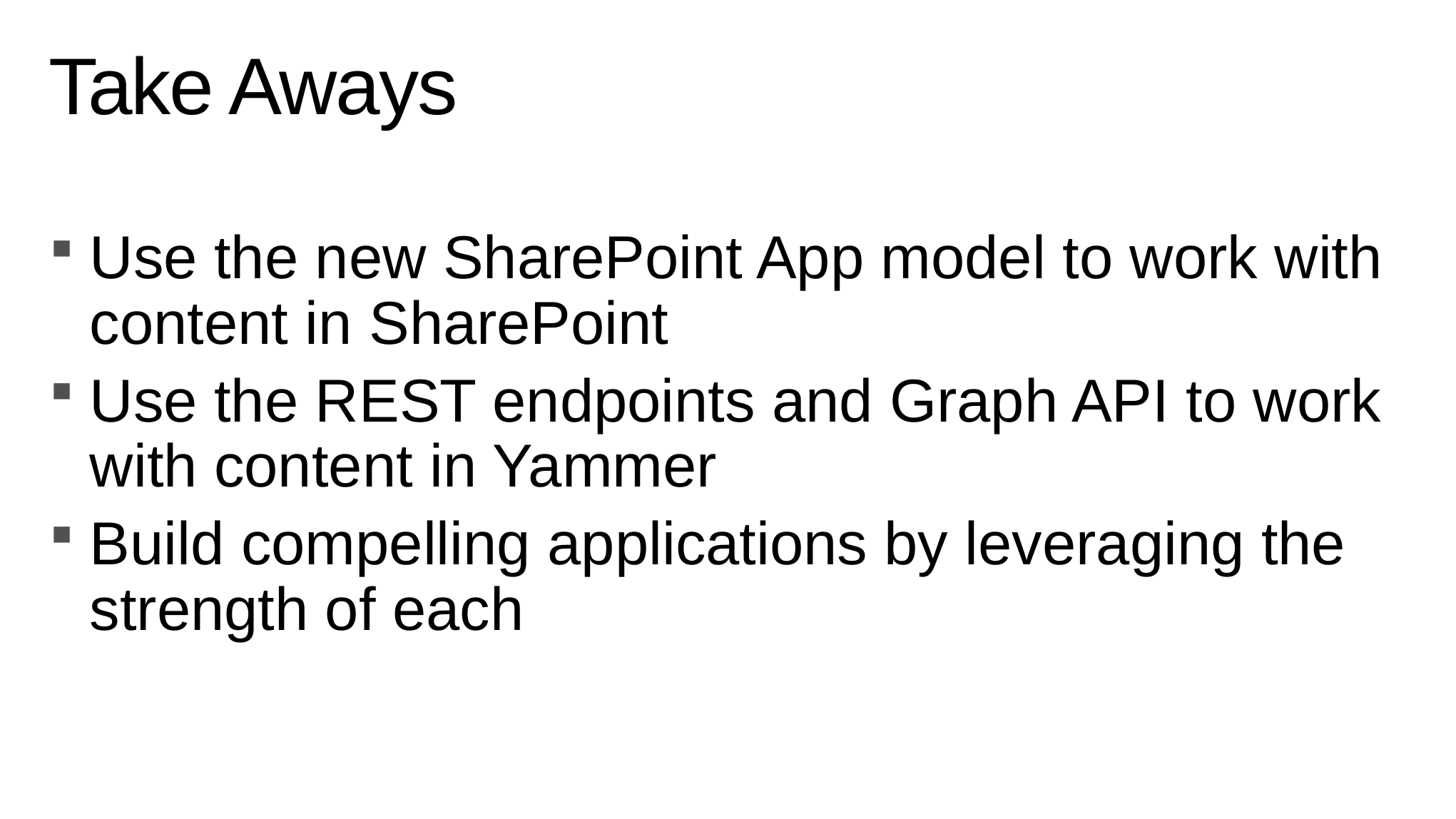

# Take Aways
Use the new SharePoint App model to work with content in SharePoint
Use the REST endpoints and Graph API to work with content in Yammer
Build compelling applications by leveraging the strength of each